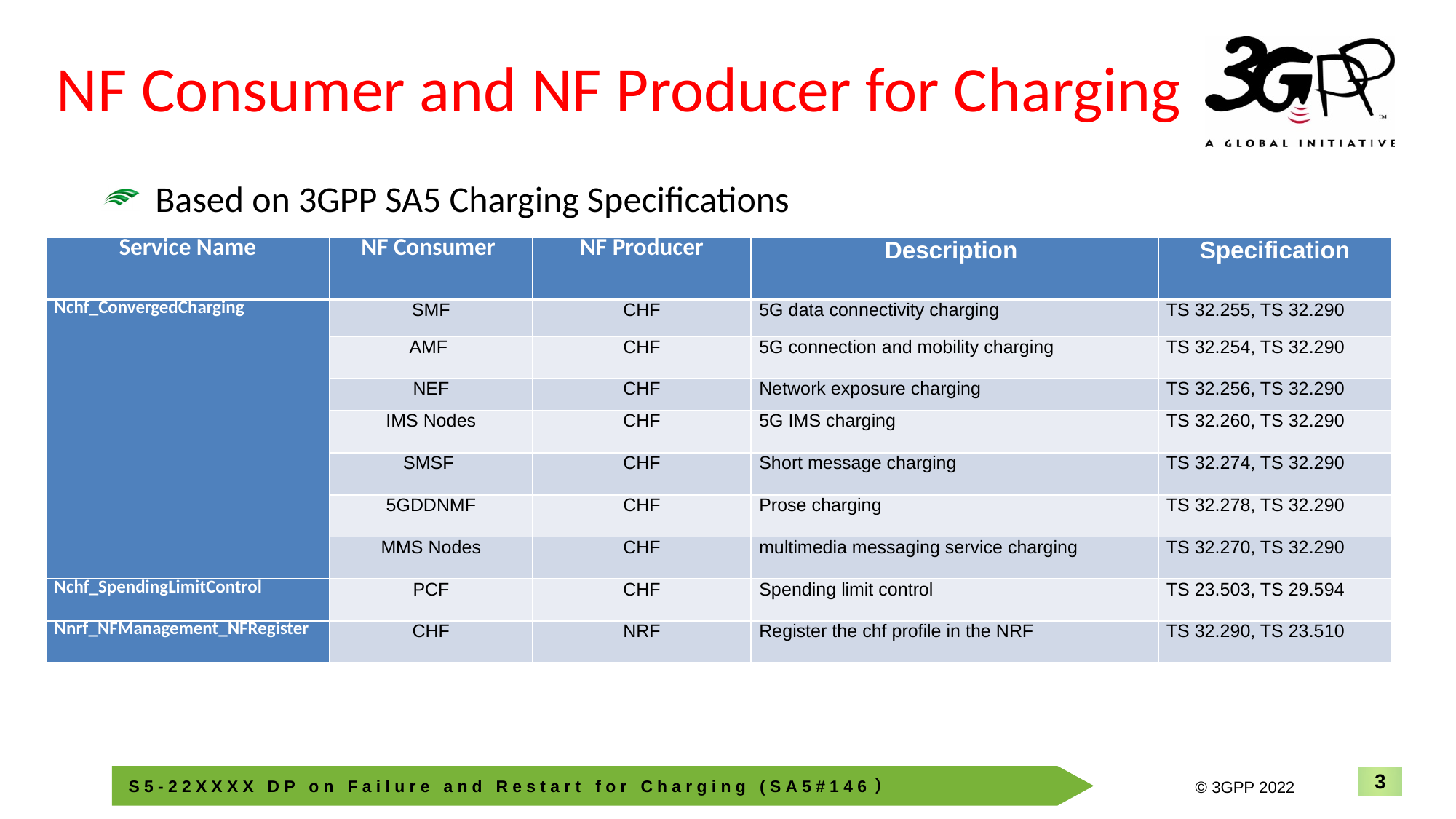

# NF Consumer and NF Producer for Charging
Based on 3GPP SA5 Charging Specifications
| Service Name | NF Consumer | NF Producer | Description | Specification |
| --- | --- | --- | --- | --- |
| Nchf\_ConvergedCharging | SMF | CHF | 5G data connectivity charging | TS 32.255, TS 32.290 |
|  | AMF | CHF | 5G connection and mobility charging | TS 32.254, TS 32.290 |
|  | NEF | CHF | Network exposure charging | TS 32.256, TS 32.290 |
|  | IMS Nodes | CHF | 5G IMS charging | TS 32.260, TS 32.290 |
|  | SMSF | CHF | Short message charging | TS 32.274, TS 32.290 |
|  | 5GDDNMF | CHF | Prose charging | TS 32.278, TS 32.290 |
|  | MMS Nodes | CHF | multimedia messaging service charging | TS 32.270, TS 32.290 |
| Nchf\_SpendingLimitControl | PCF | CHF | Spending limit control | TS 23.503, TS 29.594 |
| Nnrf\_NFManagement\_NFRegister | CHF | NRF | Register the chf profile in the NRF | TS 32.290, TS 23.510 |